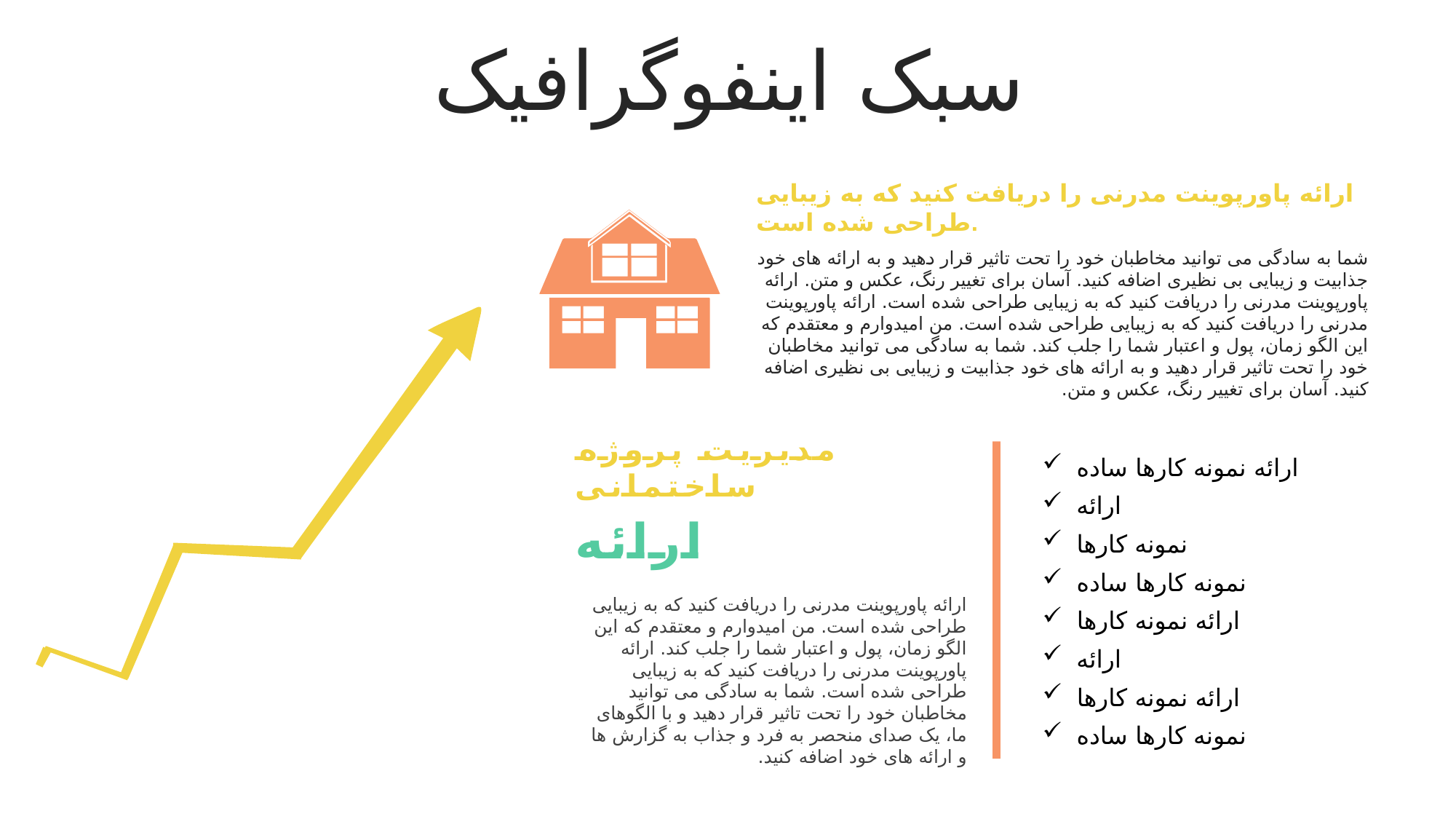

سبک اینفوگرافیک
ارائه پاورپوینت مدرنی را دریافت کنید که به زیبایی طراحی شده است.

شما به سادگی می توانید مخاطبان خود را تحت تاثیر قرار دهید و به ارائه های خود جذابیت و زیبایی بی نظیری اضافه کنید. آسان برای تغییر رنگ، عکس و متن. ارائه پاورپوینت مدرنی را دریافت کنید که به زیبایی طراحی شده است. ارائه پاورپوینت مدرنی را دریافت کنید که به زیبایی طراحی شده است. من امیدوارم و معتقدم که این الگو زمان، پول و اعتبار شما را جلب کند. شما به سادگی می توانید مخاطبان خود را تحت تاثیر قرار دهید و به ارائه های خود جذابیت و زیبایی بی نظیری اضافه کنید. آسان برای تغییر رنگ، عکس و متن.

مدیریت پروژه ساختمانی

ارائه نمونه کارها ساده
ارائه
ارائه
نمونه کارها
نمونه کارها ساده
ارائه پاورپوینت مدرنی را دریافت کنید که به زیبایی طراحی شده است. من امیدوارم و معتقدم که این الگو زمان، پول و اعتبار شما را جلب کند. ارائه پاورپوینت مدرنی را دریافت کنید که به زیبایی طراحی شده است. شما به سادگی می توانید مخاطبان خود را تحت تاثیر قرار دهید و با الگوهای ما، یک صدای منحصر به فرد و جذاب به گزارش ها و ارائه های خود اضافه کنید.
ارائه نمونه کارها
ارائه
ارائه نمونه کارها
نمونه کارها ساده